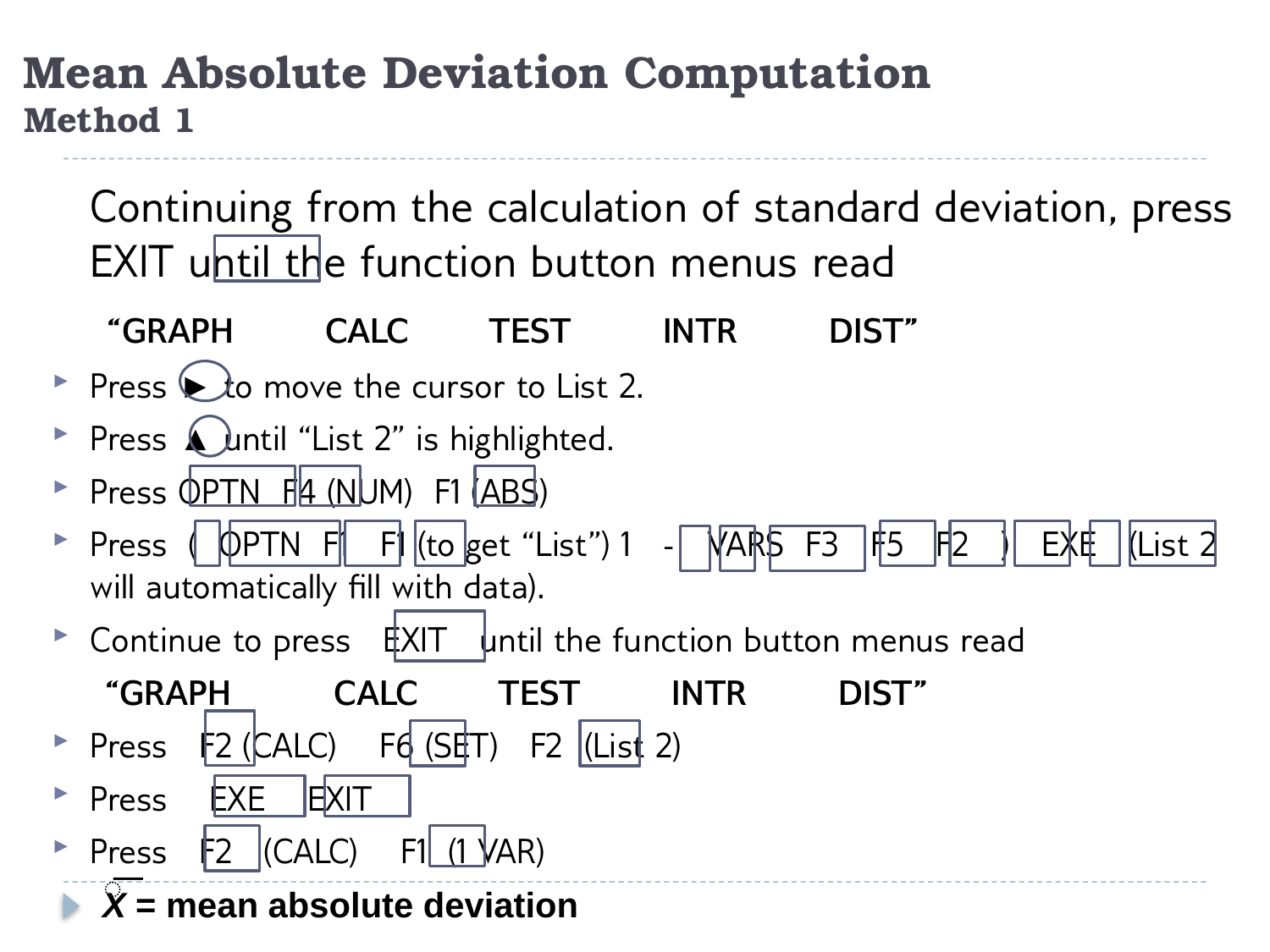

# Mean Absolute Deviation Computation Method 1
	Continuing from the calculation of standard deviation, press EXIT until the function button menus read
    “GRAPH        CALC       TEST        INTR        DIST”
Press ► to move the cursor to List 2.
Press ▲ until “List 2” is highlighted.
Press OPTN  F4 (NUM)  F1 (ABS)
Press  (  OPTN  F1   F1 (to get “List”) 1   -   VARS  F3   F5   F2   )   EXE   (List 2 will automatically fill with data).
Continue to press   EXIT   until the function button menus read
     “GRAPH         CALC       TEST        INTR        DIST”
Press   F2 (CALC)    F6 (SET)   F2  (List 2)
Press    EXE    EXIT
Press   F2   (CALC)    F1  (1 VAR)

͞
X = mean absolute deviation